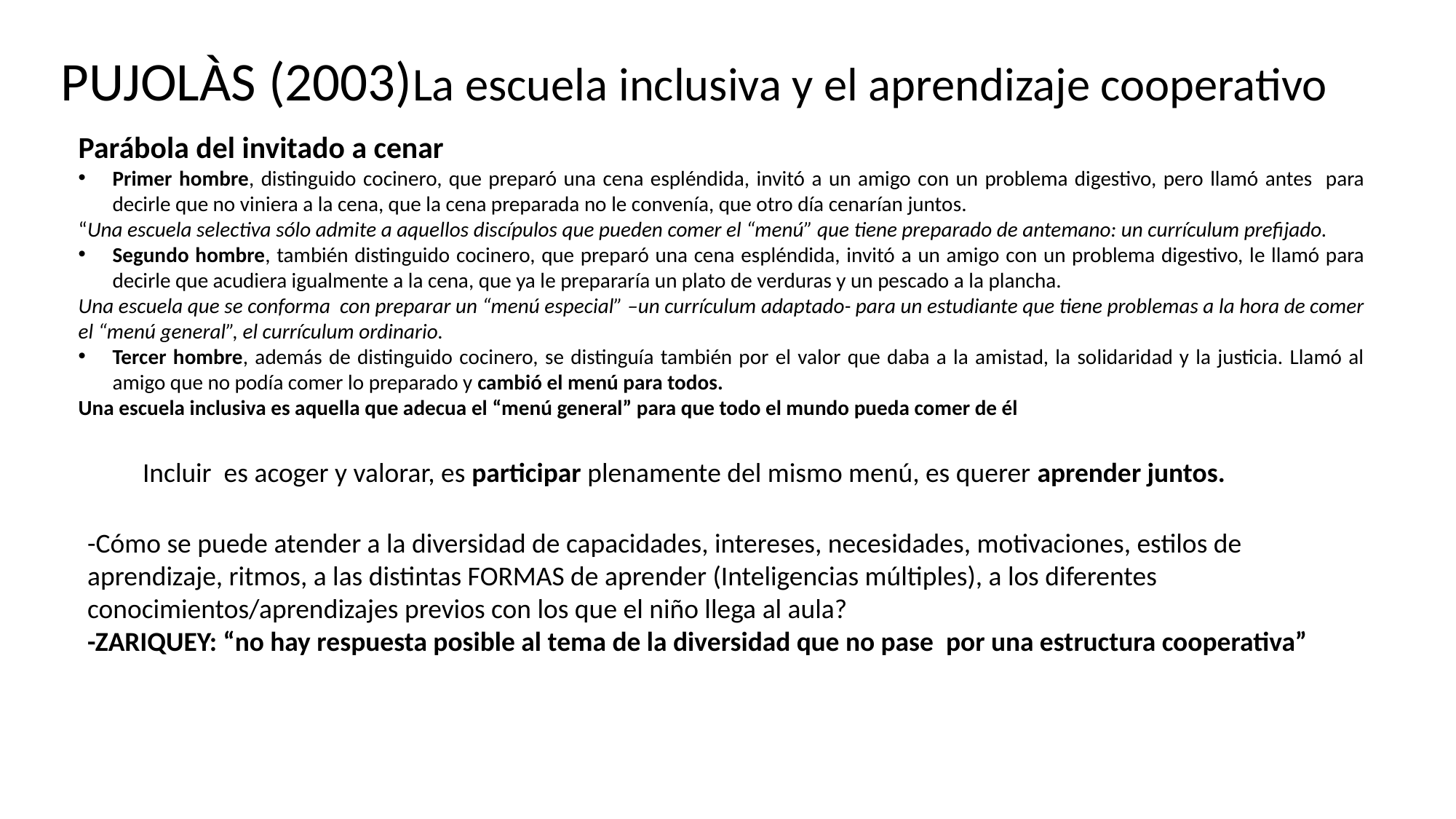

# PUJOLÀS (2003)La escuela inclusiva y el aprendizaje cooperativo
Parábola del invitado a cenar
Primer hombre, distinguido cocinero, que preparó una cena espléndida, invitó a un amigo con un problema digestivo, pero llamó antes  para decirle que no viniera a la cena, que la cena preparada no le convenía, que otro día cenarían juntos.
“Una escuela selectiva sólo admite a aquellos discípulos que pueden comer el “menú” que tiene preparado de antemano: un currículum prefijado.
Segundo hombre, también distinguido cocinero, que preparó una cena espléndida, invitó a un amigo con un problema digestivo, le llamó para decirle que acudiera igualmente a la cena, que ya le prepararía un plato de verduras y un pescado a la plancha.
Una escuela que se conforma  con preparar un “menú especial” –un currículum adaptado- para un estudiante que tiene problemas a la hora de comer el “menú general”, el currículum ordinario.
Tercer hombre, además de distinguido cocinero, se distinguía también por el valor que daba a la amistad, la solidaridad y la justicia. Llamó al amigo que no podía comer lo preparado y cambió el menú para todos.
Una escuela inclusiva es aquella que adecua el “menú general” para que todo el mundo pueda comer de él
Incluir  es acoger y valorar, es participar plenamente del mismo menú, es querer aprender juntos.

-Cómo se puede atender a la diversidad de capacidades, intereses, necesidades, motivaciones, estilos de aprendizaje, ritmos, a las distintas FORMAS de aprender (Inteligencias múltiples), a los diferentes conocimientos/aprendizajes previos con los que el niño llega al aula?
-ZARIQUEY: “no hay respuesta posible al tema de la diversidad que no pase  por una estructura cooperativa”